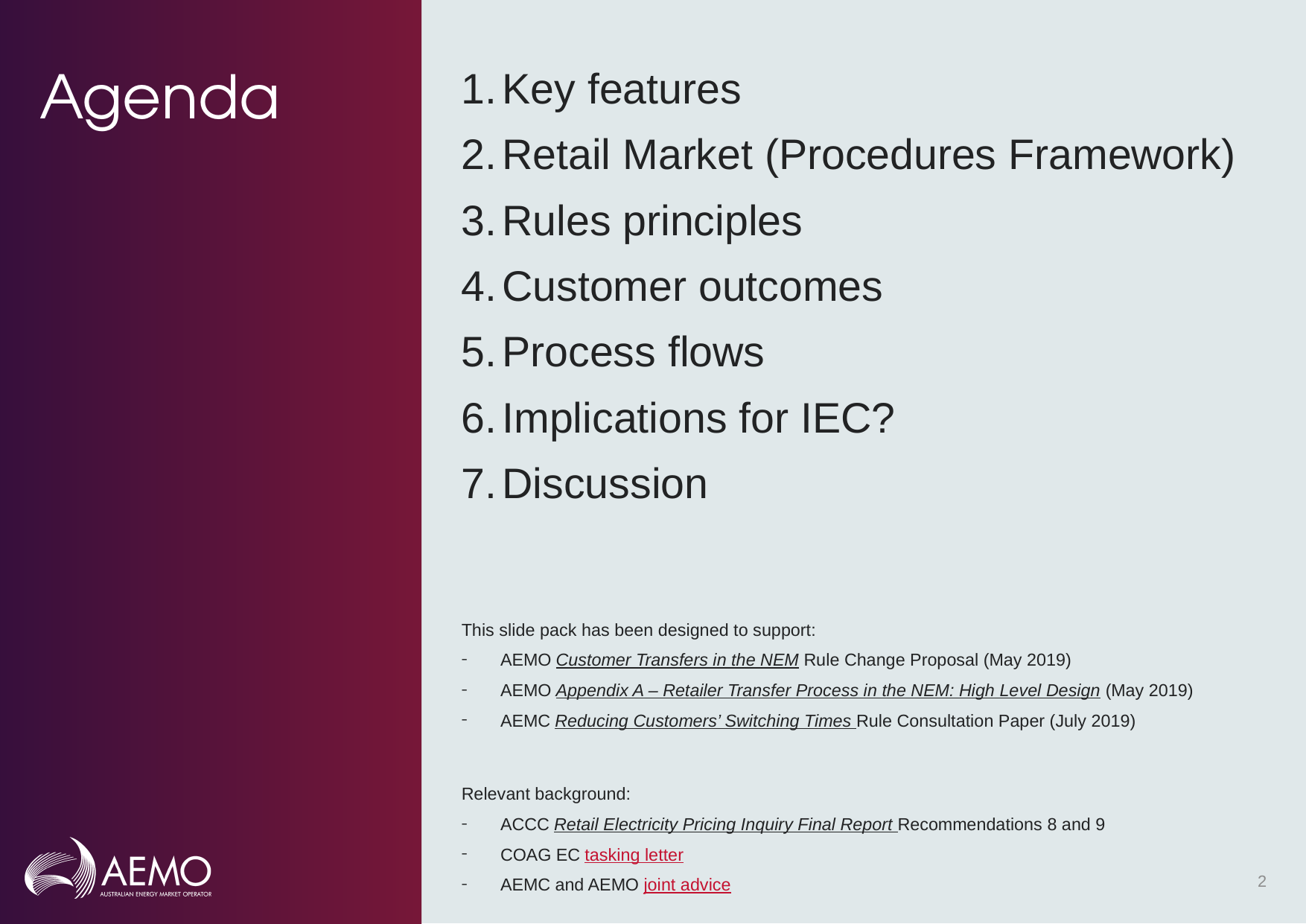

Key features
Retail Market (Procedures Framework)
Rules principles
Customer outcomes
Process flows
Implications for IEC?
Discussion

This slide pack has been designed to support:
AEMO Customer Transfers in the NEM Rule Change Proposal (May 2019)
AEMO Appendix A – Retailer Transfer Process in the NEM: High Level Design (May 2019)
AEMC Reducing Customers’ Switching Times Rule Consultation Paper (July 2019)

Relevant background:
ACCC Retail Electricity Pricing Inquiry Final Report Recommendations 8 and 9
COAG EC tasking letter
AEMC and AEMO joint advice
# Agenda
2